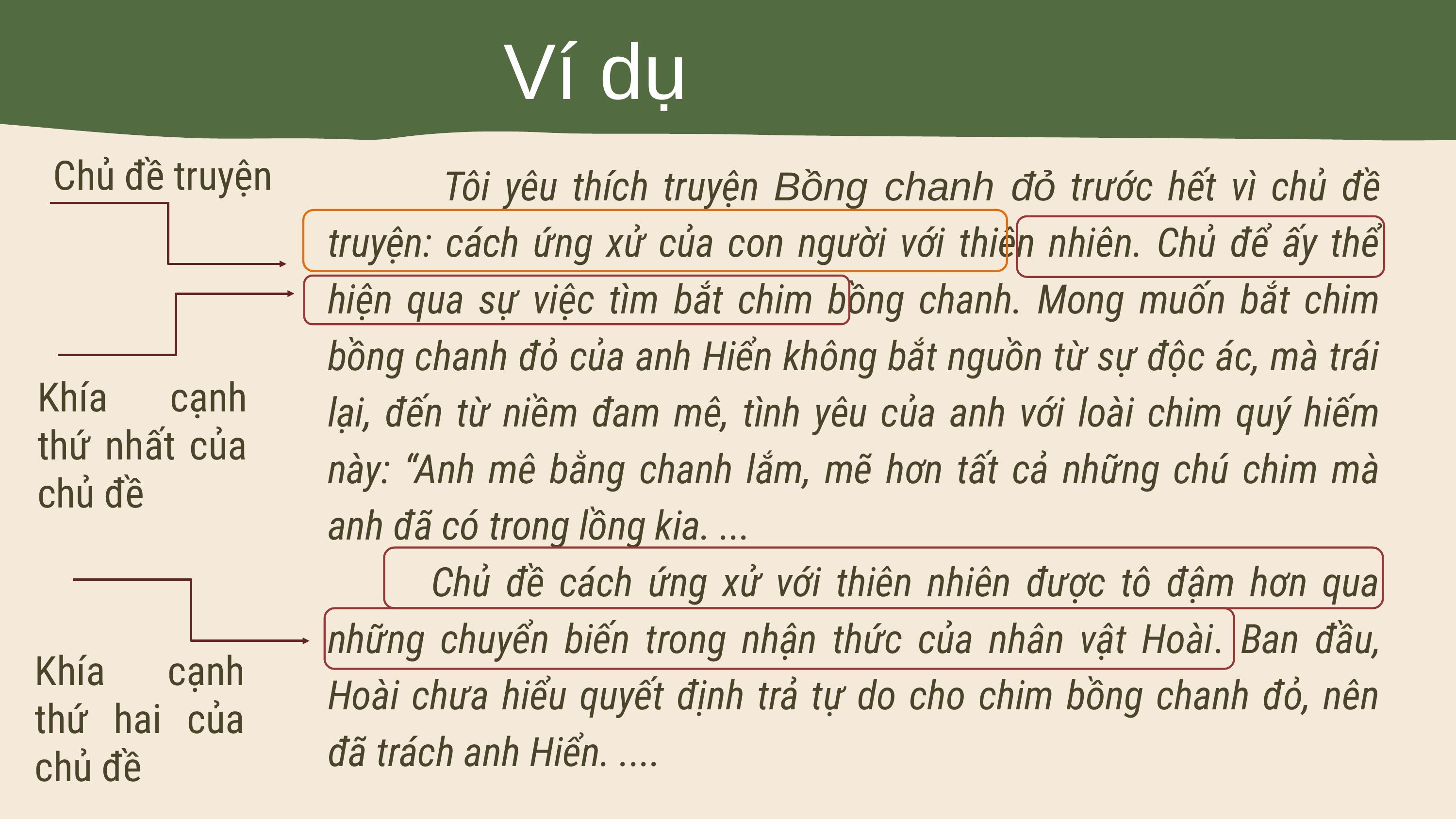

Ví dụ
Chủ đề truyện
        Tôi yêu thích truyện Bồng chanh đỏ trước hết vì chủ đề truyện: cách ứng xử của con người với thiên nhiên. Chủ để ấy thể hiện qua sự việc tìm bắt chim bồng chanh. Mong muốn bắt chim bồng chanh đỏ của anh Hiển không bắt nguồn từ sự độc ác, mà trái lại, đến từ niềm đam mê, tình yêu của anh với loài chim quý hiếm này: “Anh mê bằng chanh lắm, mẽ hơn tất cả những chú chim mà anh đã có trong lồng kia. ...
       Chủ đề cách ứng xử với thiên nhiên được tô đậm hơn qua những chuyển biến trong nhận thức của nhân vật Hoài. Ban đầu, Hoài chưa hiểu quyết định trả tự do cho chim bồng chanh đỏ, nên đã trách anh Hiển. ....

Khía cạnh thứ nhất của chủ đề

Khía cạnh thứ hai của chủ đề